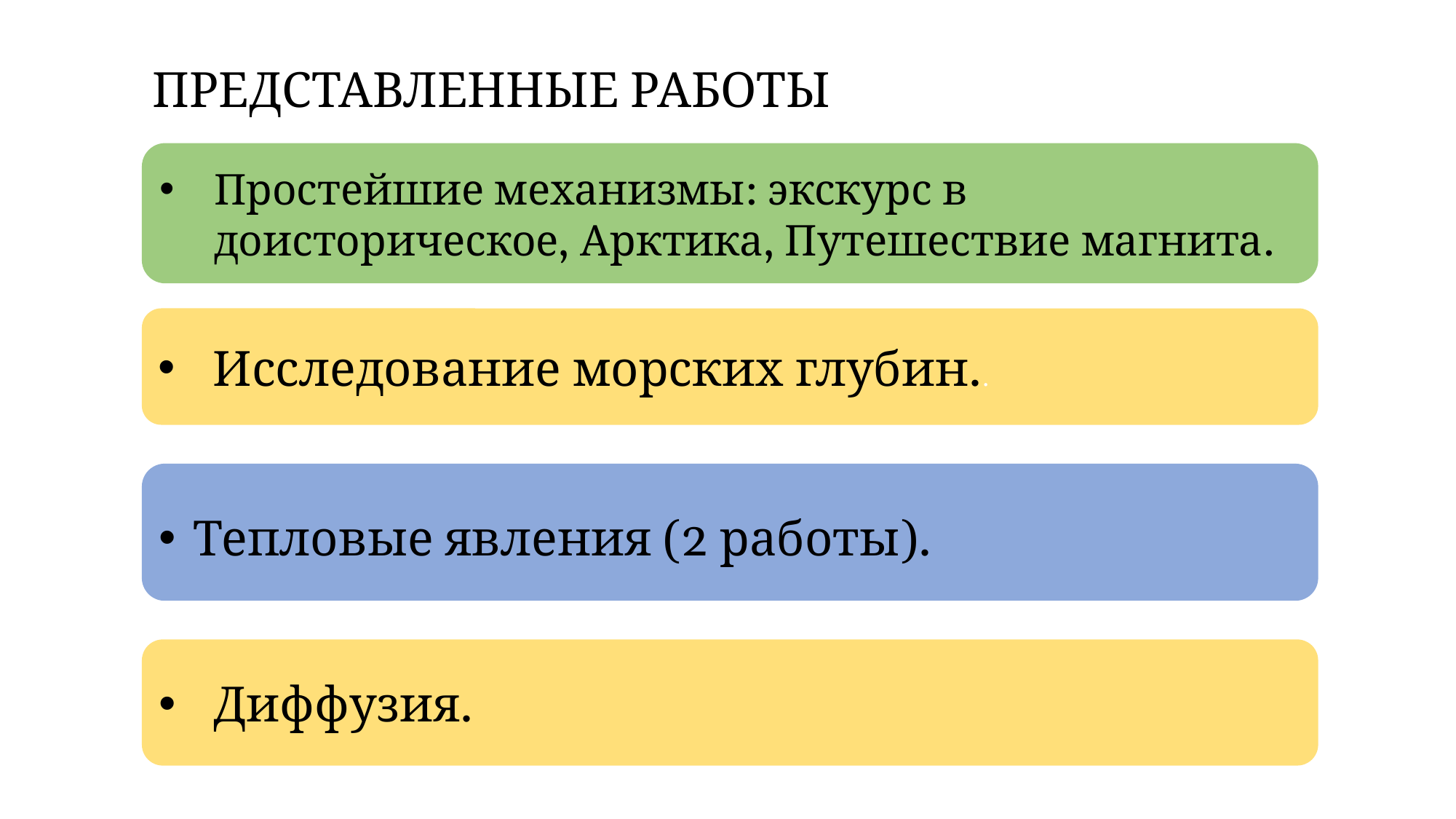

ПРЕДСТАВЛЕННЫЕ РАБОТЫ
Простейшие механизмы: экскурс в доисторическое, Арктика, Путешествие магнита.
Исследование морских глубин..
Тепловые явления (2 работы).
Диффузия.